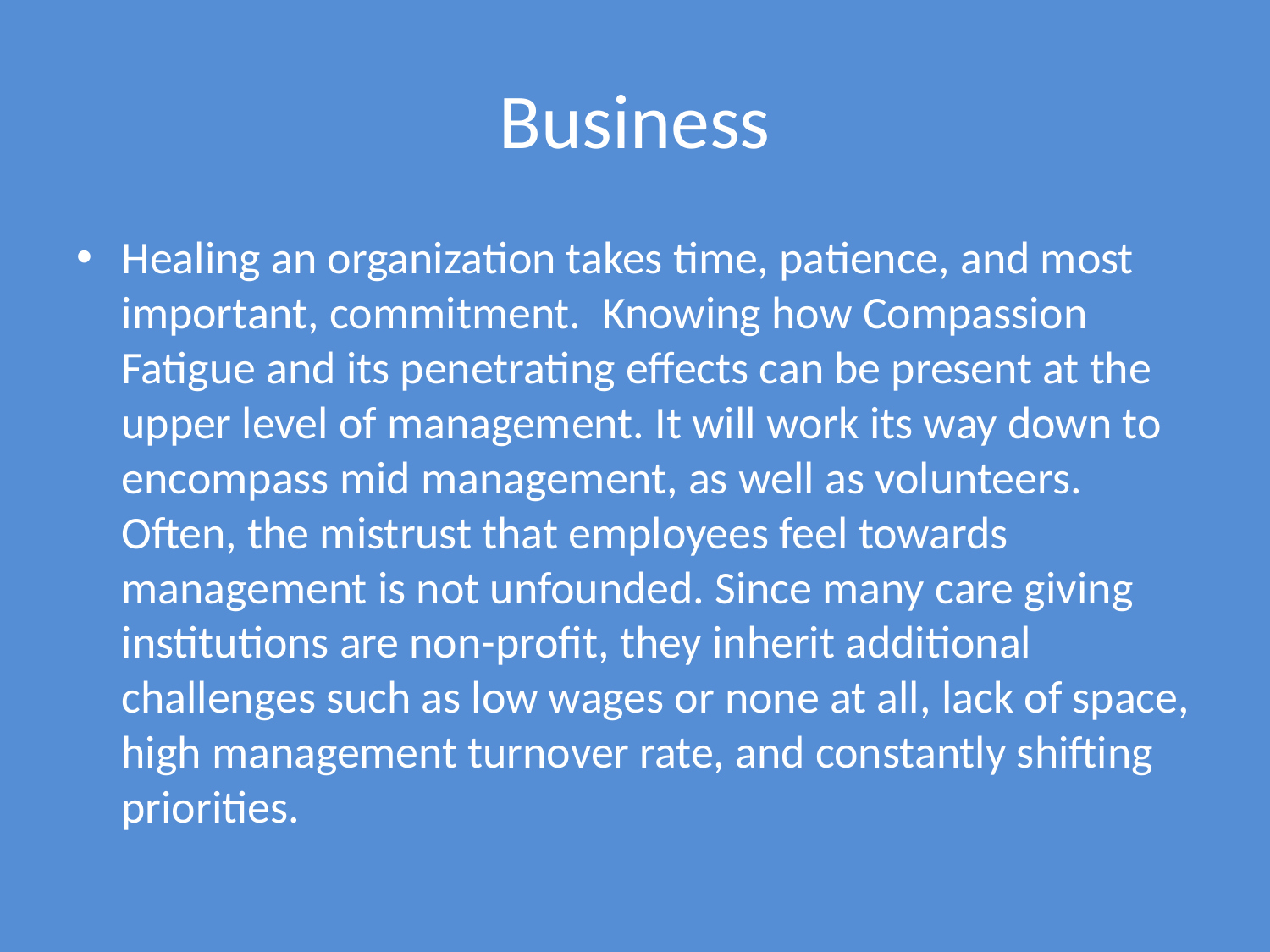

# Business
Healing an organization takes time, patience, and most important, commitment.  Knowing how Compassion Fatigue and its penetrating effects can be present at the upper level of management. It will work its way down to encompass mid management, as well as volunteers. Often, the mistrust that employees feel towards management is not unfounded. Since many care giving institutions are non-profit, they inherit additional challenges such as low wages or none at all, lack of space, high management turnover rate, and constantly shifting priorities.